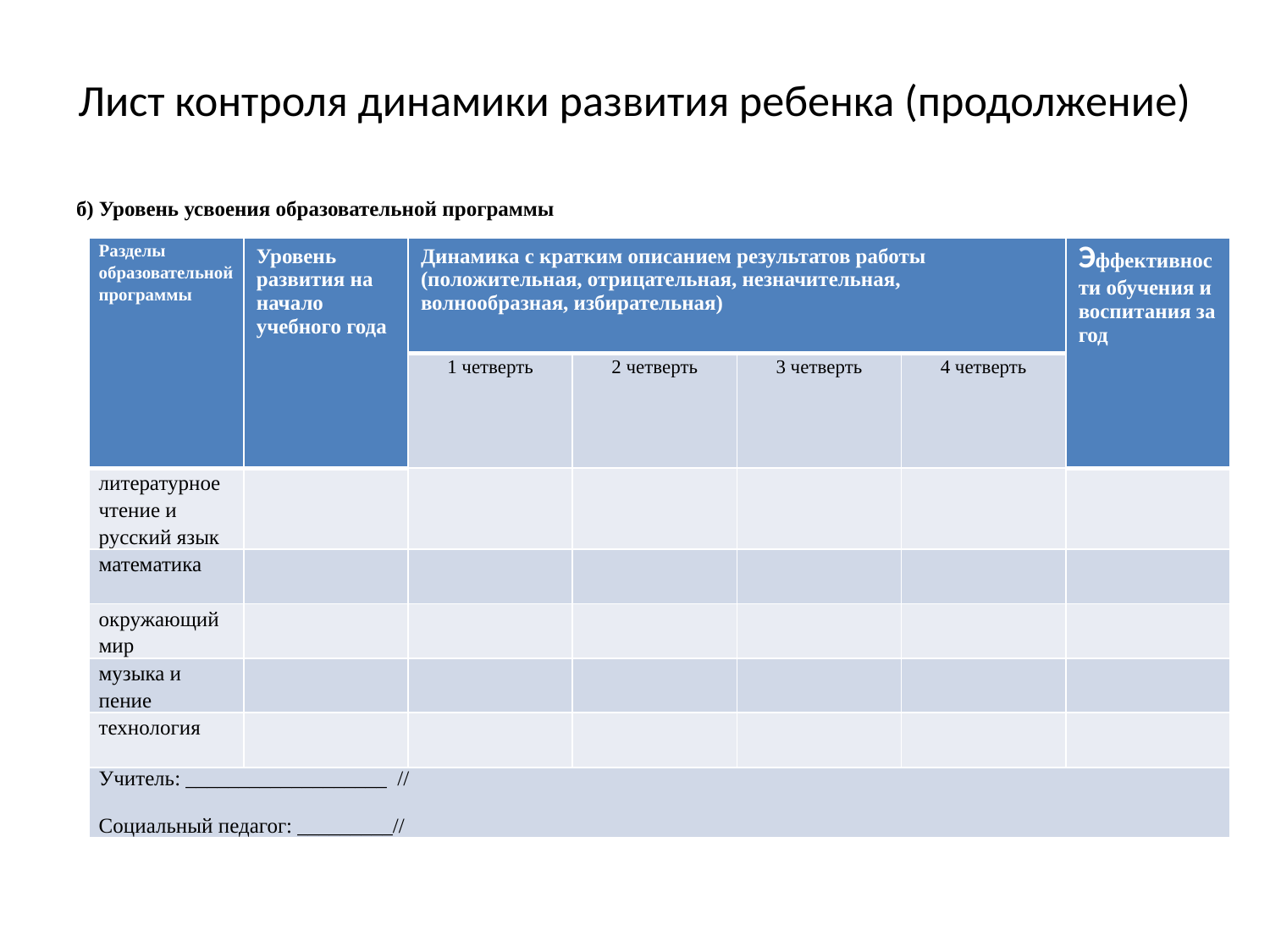

# Лист контроля динамики развития ребенка (продолжение)
б) Уровень усвоения образовательной программы

| Разделы образовательной программы | Уровень развития на начало учебного года | Динамика с кратким описанием результатов работы (положительная, отрицательная, незначительная, волнообразная, избирательная) |  |  |  | Эффективности обучения и воспитания за год |
| --- | --- | --- | --- | --- | --- | --- |
|  |  | 1 четверть | 2 четверть | 3 четверть | 4 четверть |  |
| литературное чтение и русский язык |  |  |  |  |  |  |
| математика |  |  |  |  |  |  |
| окружающий мир |  |  |  |  |  |  |
| музыка и пение |  |  |  |  |  |  |
| технология |  |  |  |  |  |  |
| Учитель: \_\_\_\_\_\_\_\_\_\_\_\_\_\_\_\_\_\_\_ //   Социальный педагог: \_\_\_\_\_\_\_\_\_// |  |  |  |  |  |  |